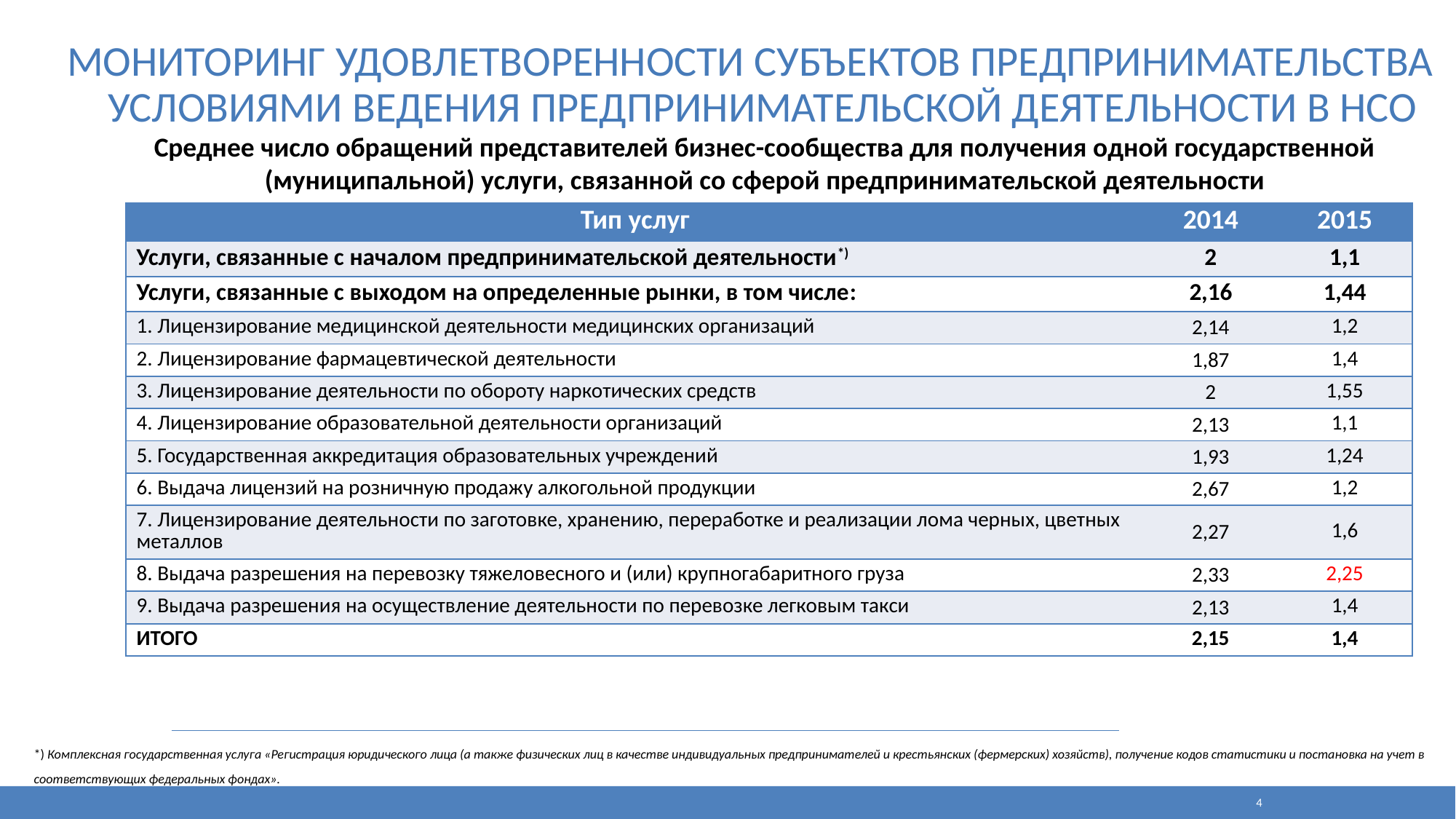

# Мониторинг удовлетворенности субъектов предпринимательства условиями ведения предпринимательской деятельности в НСО
Среднее число обращений представителей бизнес-сообщества для получения одной государственной (муниципальной) услуги, связанной со сферой предпринимательской деятельности
| Тип услуг | 2014 | 2015 |
| --- | --- | --- |
| Услуги, связанные с началом предпринимательской деятельности\*) | 2 | 1,1 |
| Услуги, связанные с выходом на определенные рынки, в том числе: | 2,16 | 1,44 |
| 1. Лицензирование медицинской деятельности медицинских организаций | 2,14 | 1,2 |
| 2. Лицензирование фармацевтической деятельности | 1,87 | 1,4 |
| 3. Лицензирование деятельности по обороту наркотических средств | 2 | 1,55 |
| 4. Лицензирование образовательной деятельности организаций | 2,13 | 1,1 |
| 5. Государственная аккредитация образовательных учреждений | 1,93 | 1,24 |
| 6. Выдача лицензий на розничную продажу алкогольной продукции | 2,67 | 1,2 |
| 7. Лицензирование деятельности по заготовке, хранению, переработке и реализации лома черных, цветных металлов | 2,27 | 1,6 |
| 8. Выдача разрешения на перевозку тяжеловесного и (или) крупногабаритного груза | 2,33 | 2,25 |
| 9. Выдача разрешения на осуществление деятельности по перевозке легковым такси | 2,13 | 1,4 |
| ИТОГО | 2,15 | 1,4 |
*) Комплексная государственная услуга «Регистрация юридического лица (а также физических лиц в качестве индивидуальных предпринимателей и крестьянских (фермерских) хозяйств), получение кодов статистики и постановка на учет в соответствующих федеральных фондах».
4